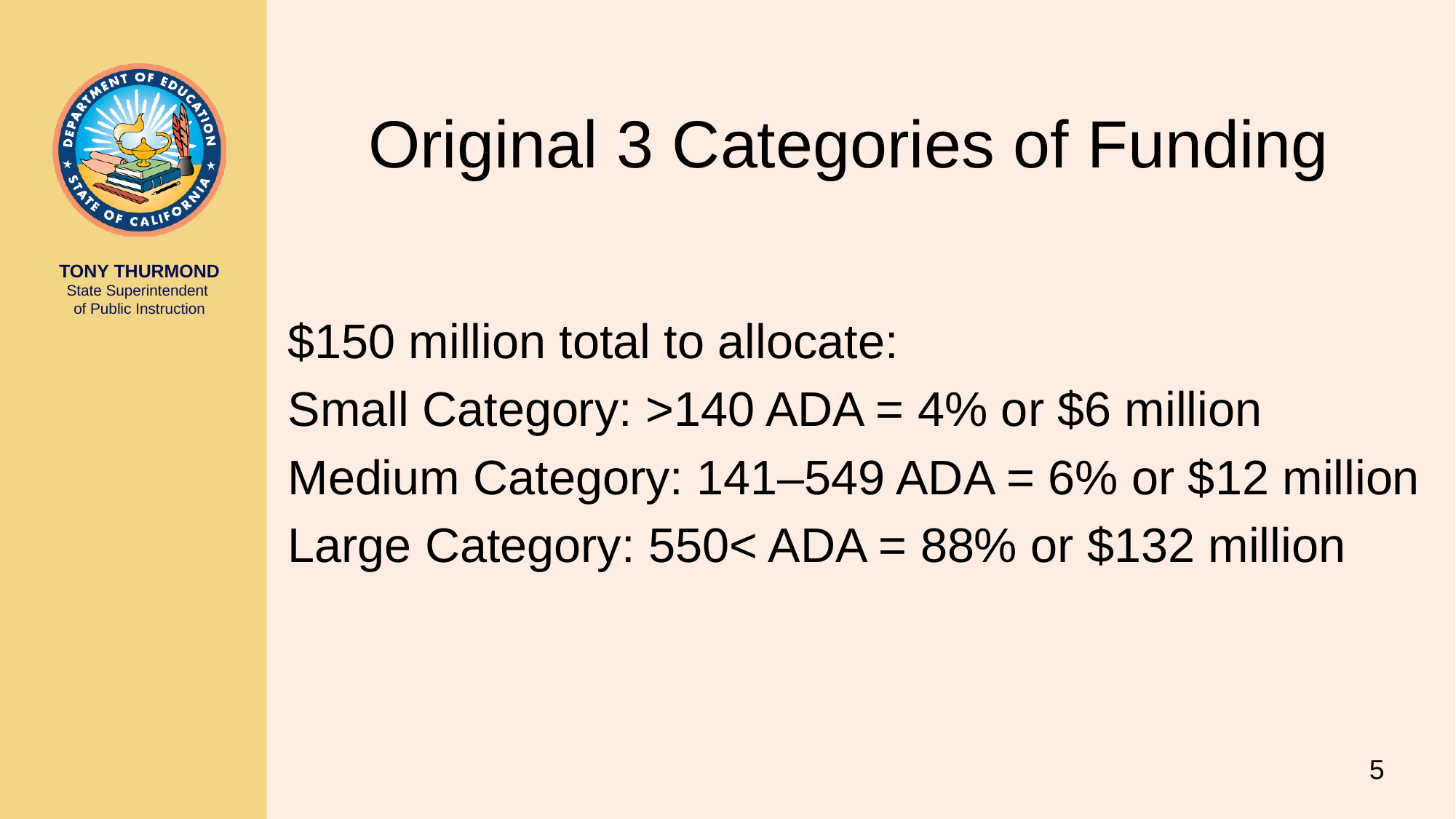

# Original 3 Categories of Funding

$150 million total to allocate:
Small Category: >140 ADA = 4% or $6 million
Medium Category: 141–549 ADA = 6% or $12 million
Large Category: 550< ADA = 88% or $132 million
5